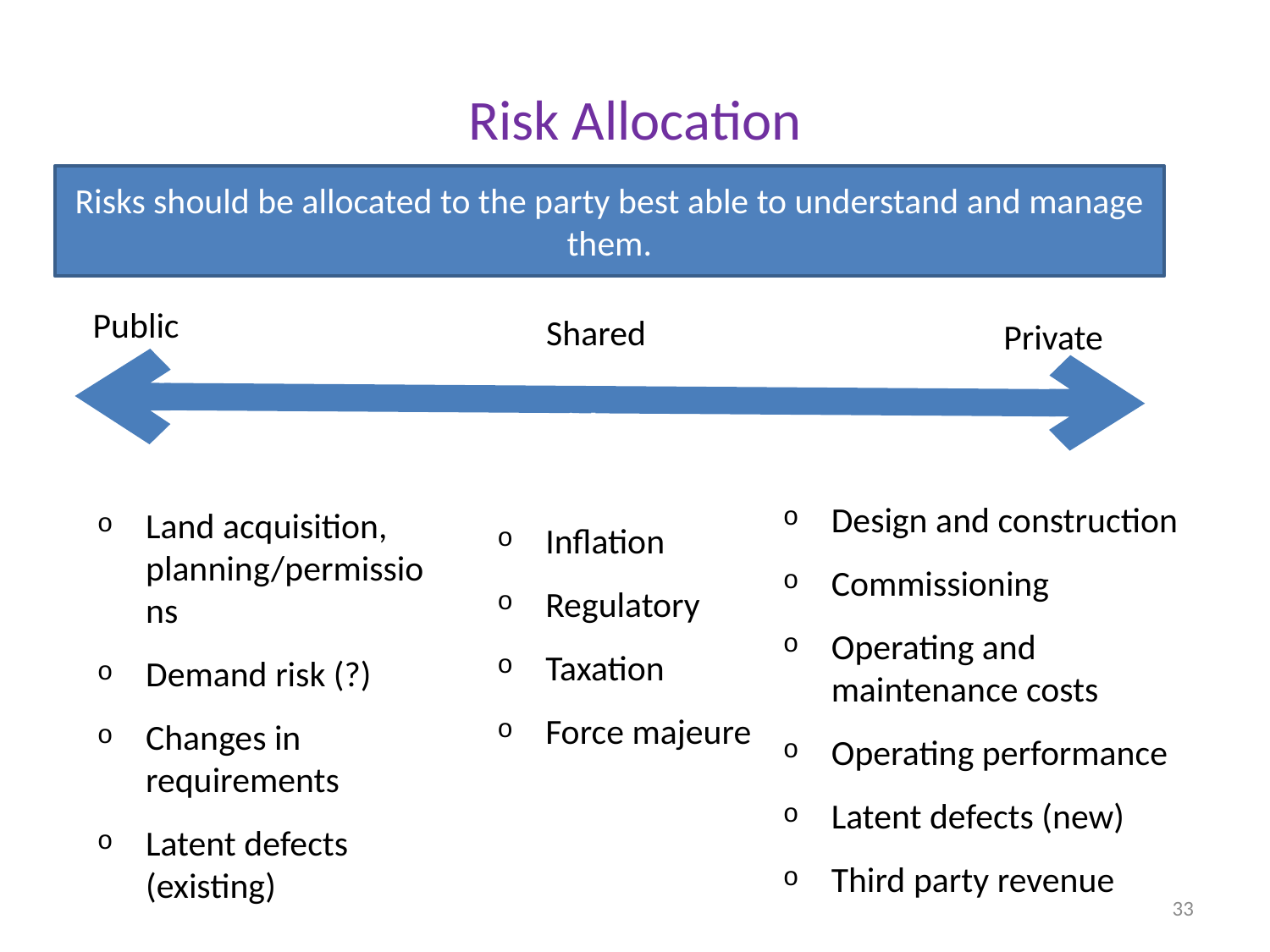

# Risk Allocation
Risks should be allocated to the party best able to understand and manage them.
Public
Shared
Private
Risk
Land acquisition, planning/permissions
Demand risk (?)
Changes in requirements
Latent defects (existing)

Design and construction
Commissioning
Operating and maintenance costs
Operating performance
Latent defects (new)
Third party revenue
Inflation
Regulatory
Taxation
Force majeure
33